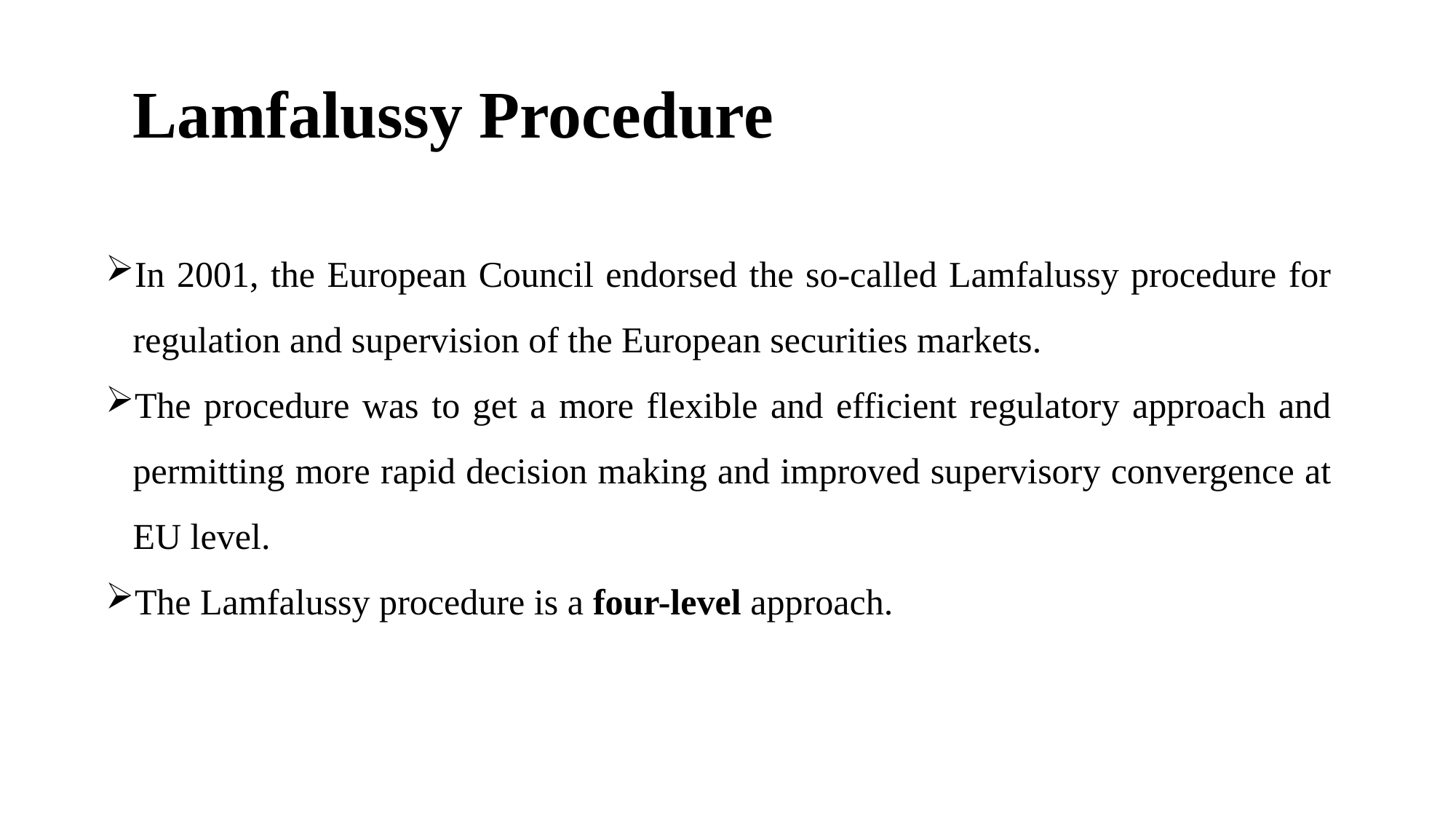

# Lamfalussy Procedure
In 2001, the European Council endorsed the so-called Lamfalussy procedure for regulation and supervision of the European securities markets.
The procedure was to get a more flexible and efficient regulatory approach and permitting more rapid decision making and improved supervisory convergence at EU level.
The Lamfalussy procedure is a four-level approach.